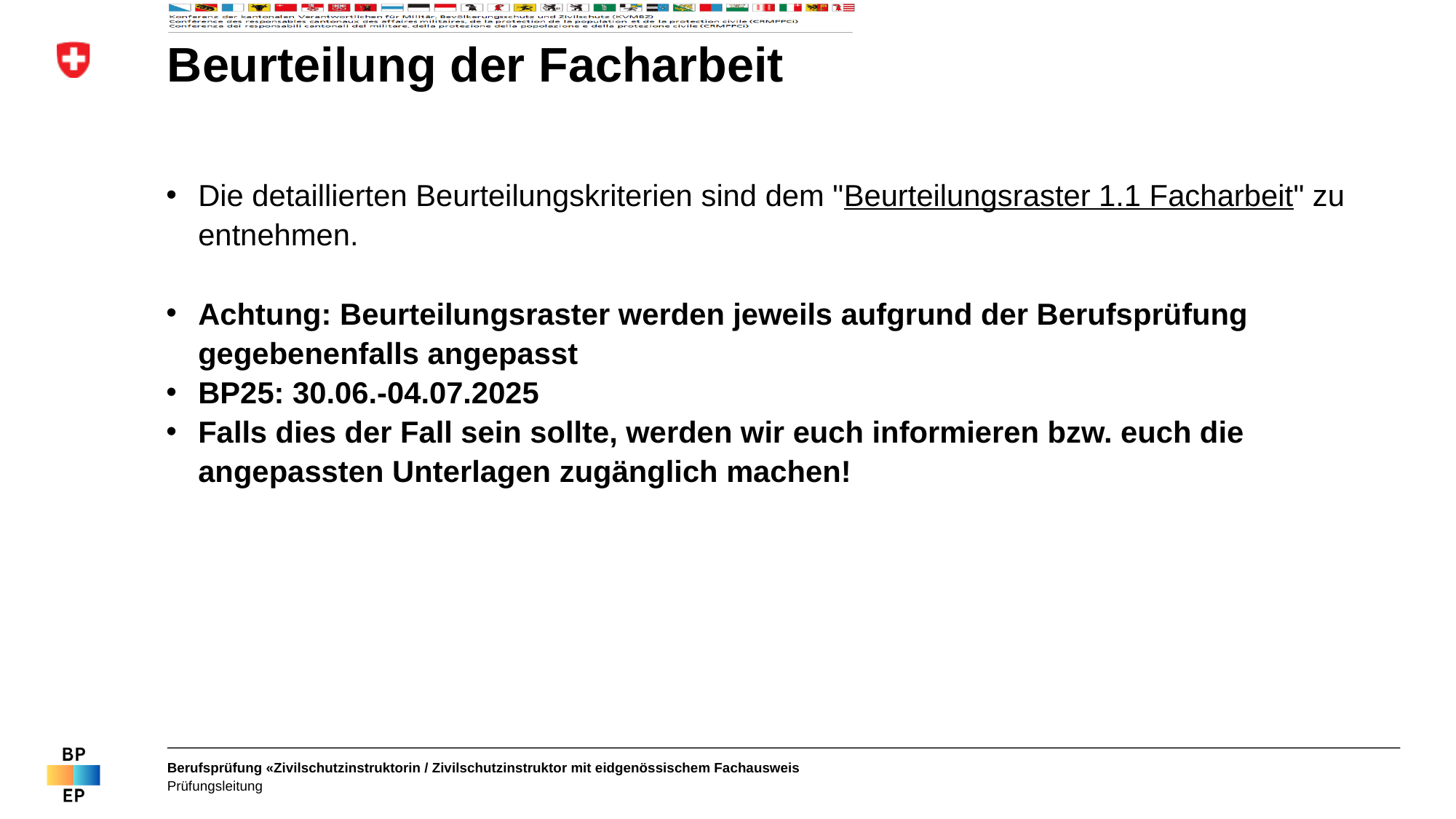

# Beurteilung der Facharbeit
Die detaillierten Beurteilungskriterien sind dem "Beurteilungsraster 1.1 Facharbeit" zu entnehmen.

Achtung: Beurteilungsraster werden jeweils aufgrund der Berufsprüfung gegebenenfalls angepasst
BP25: 30.06.-04.07.2025
Falls dies der Fall sein sollte, werden wir euch informieren bzw. euch die angepassten Unterlagen zugänglich machen!

Berufsprüfung «Zivilschutzinstruktorin / Zivilschutzinstruktor mit eidgenössischem Fachausweis
Prüfungsleitung